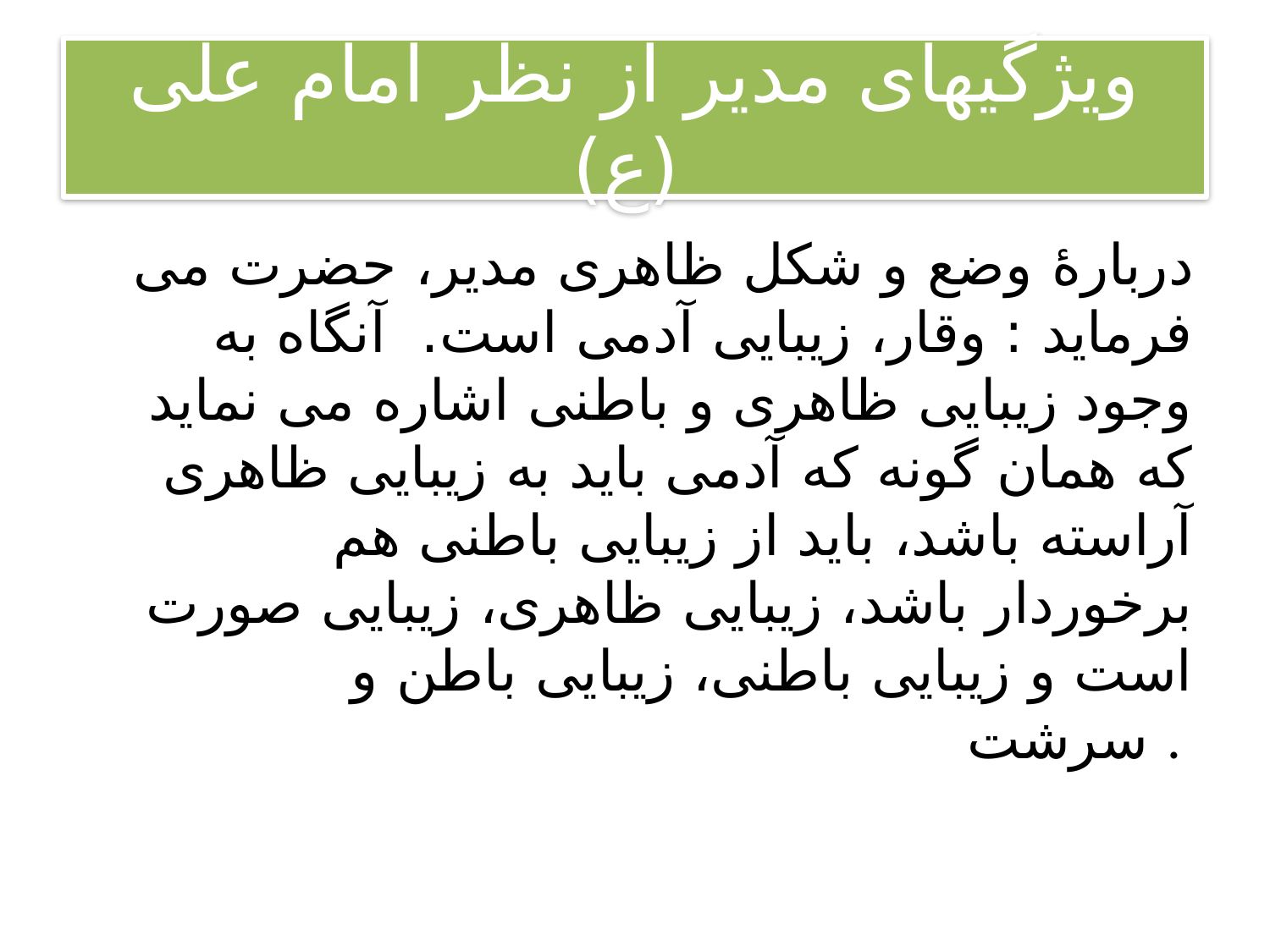

# ویژگیهای مدیر از نظر امام علی (ع)
دربارۀ وضع و شکل ظاهری مدیر، حضرت می فرماید : وقار، زیبایی آدمی است.  آنگاه به وجود زیبایی ظاهری و باطنی اشاره می نماید که همان گونه که آدمی باید به زیبایی ظاهری آراسته باشد، باید از زیبایی باطنی هم برخوردار باشد، زیبایی ظاهری، زیبایی صورت است و زیبایی باطنی، زیبایی باطن و سرشت .